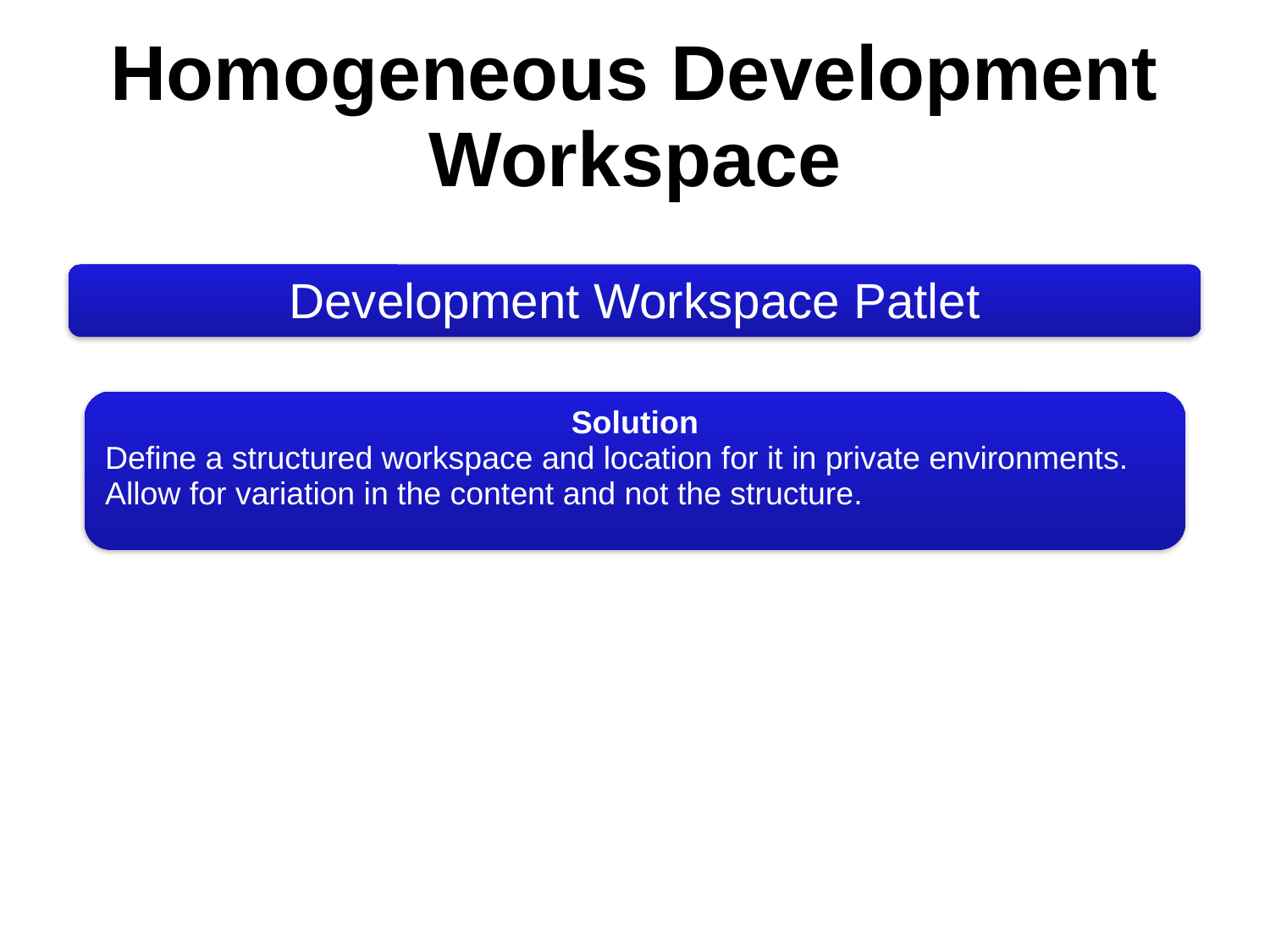

# Homogeneous Development Workspace
Development Workspace Patlet
Solution
Define a structured workspace and location for it in private environments. Allow for variation in the content and not the structure.